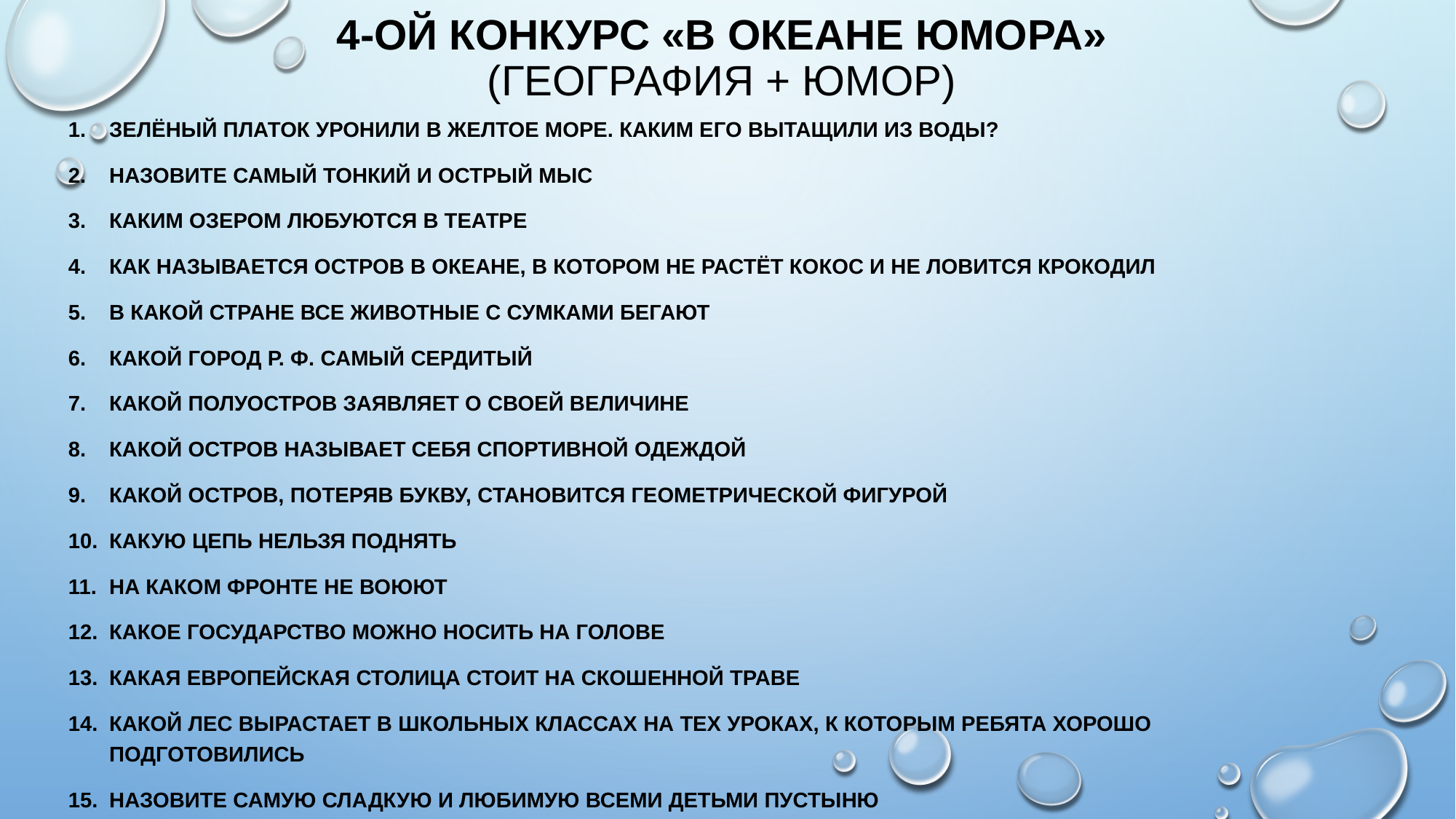

# 4-ой конкурс «В океане юмора» (география + юмор)
Зелёный платок уронили в Желтое море. Каким его вытащили из воды?
Назовите самый тонкий и острый мыс
Каким озером любуются в театре
Как называется остров в океане, в котором не растёт кокос и не ловится крокодил
В какой стране все животные с сумками бегают
Какой город Р. Ф. самый сердитый
Какой полуостров заявляет о своей величине
Какой остров называет себя спортивной одеждой
Какой остров, потеряв букву, становится геометрической фигурой
Какую цепь нельзя поднять
На каком фронте не воюют
Какое государство можно носить на голове
Какая европейская столица стоит на скошенной траве
Какой лес вырастает в школьных классах на тех уроках, к которым ребята хорошо подготовились
Назовите самую сладкую и любимую всеми детьми пустыню
Именем какого полуострова нашей страны называют задние ряды парт в классе?